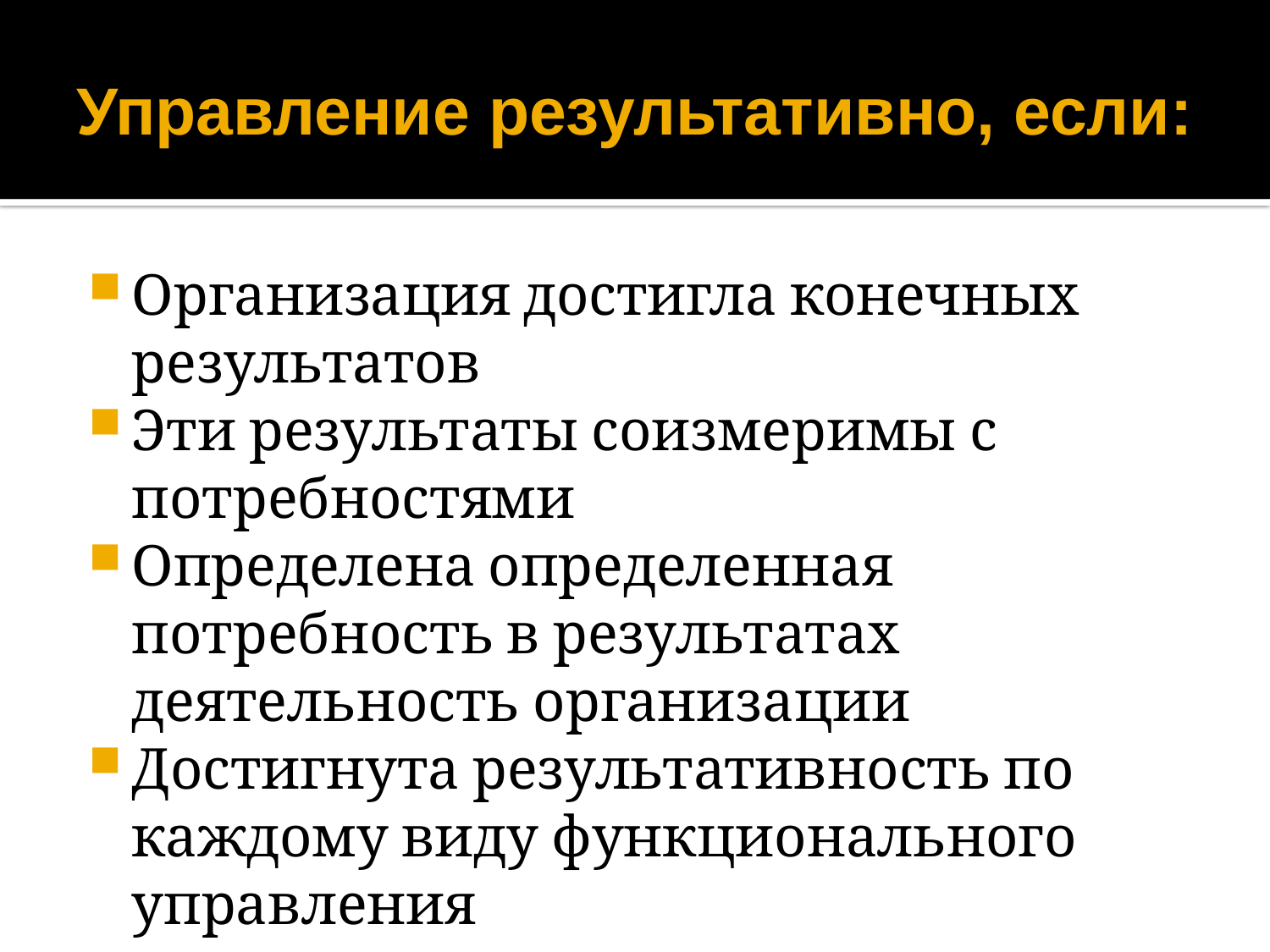

# Управление результативно, если:
Организация достигла конечных результатов
Эти результаты соизмеримы с потребностями
Определена определенная потребность в результатах деятельность организации
Достигнута результативность по каждому виду функционального управления